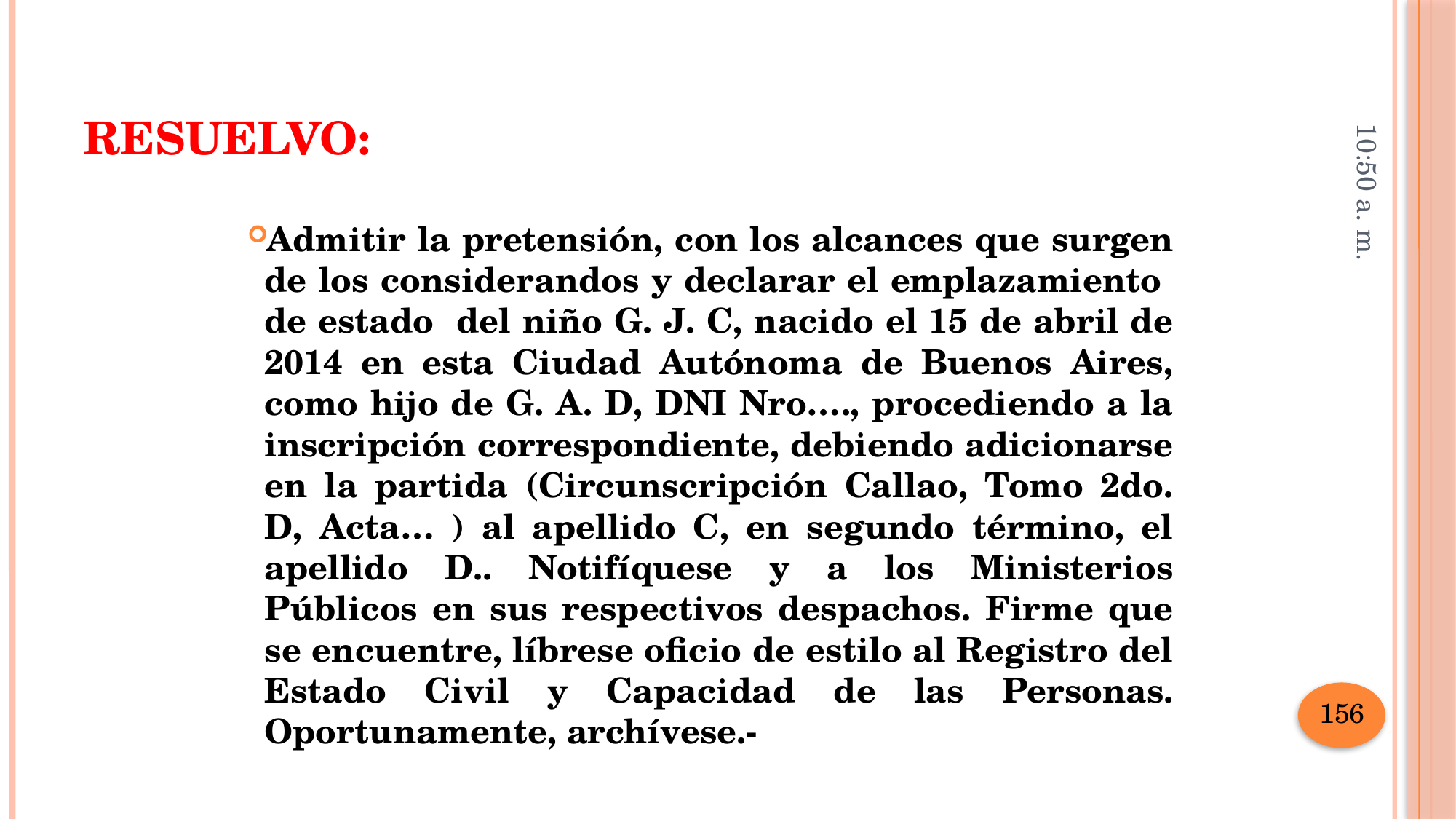

# RESUELVO:
10:50 a. m.
Admitir la pretensión, con los alcances que surgen de los considerandos y declarar el emplazamiento  de estado  del niño G. J. C, nacido el 15 de abril de 2014 en esta Ciudad Autónoma de Buenos Aires, como hijo de G. A. D, DNI Nro…., procediendo a la inscripción correspondiente, debiendo adicionarse en la partida (Circunscripción Callao, Tomo 2do. D, Acta… ) al apellido C, en segundo término, el apellido D.. Notifíquese y a los Ministerios Públicos en sus respectivos despachos. Firme que se encuentre, líbrese oficio de estilo al Registro del Estado Civil y Capacidad de las Personas. Oportunamente, archívese.-

156